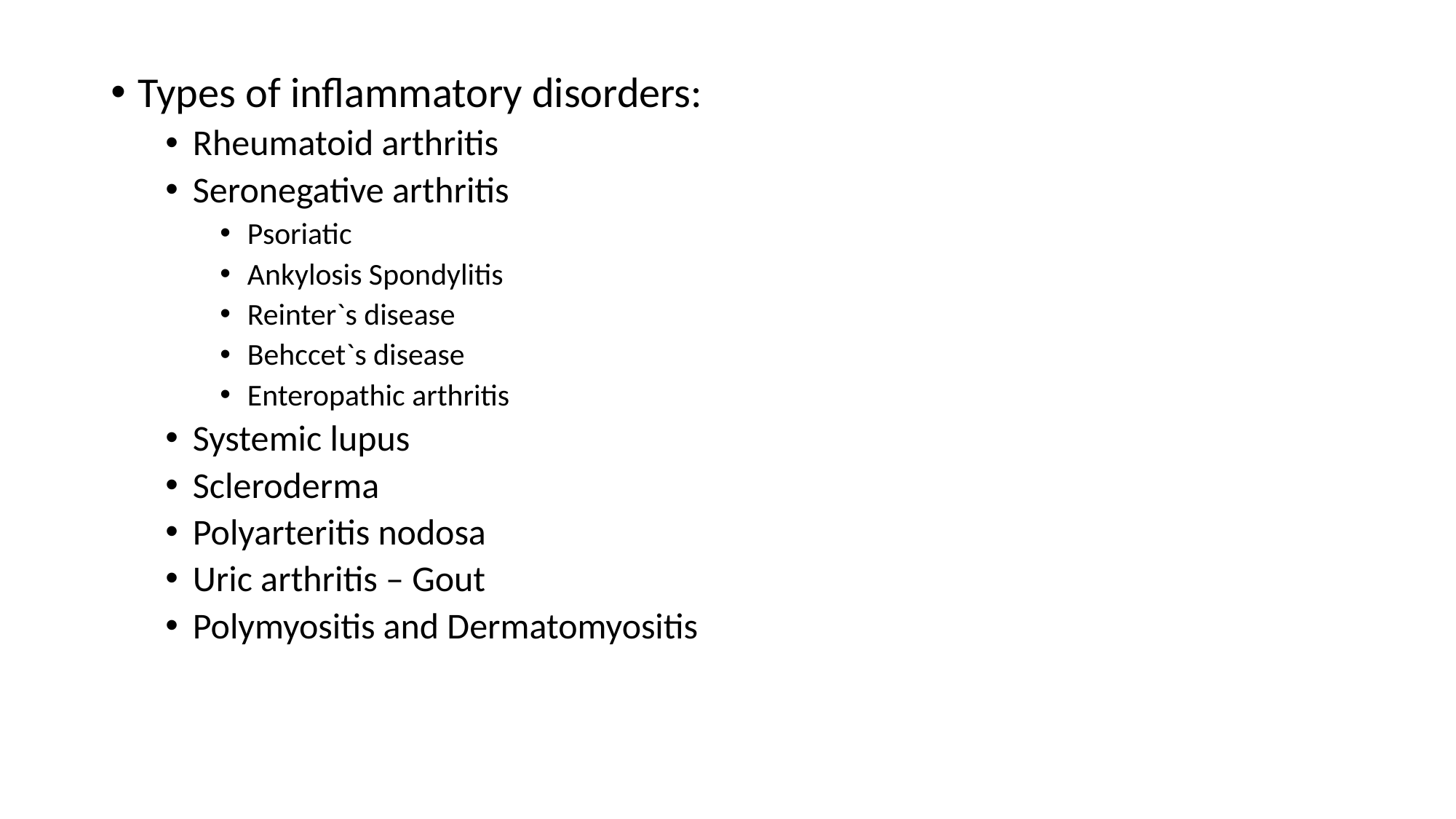

Types of inflammatory disorders:
Rheumatoid arthritis
Seronegative arthritis
Psoriatic
Ankylosis Spondylitis
Reinter`s disease
Behccet`s disease
Enteropathic arthritis
Systemic lupus
Scleroderma
Polyarteritis nodosa
Uric arthritis – Gout
Polymyositis and Dermatomyositis